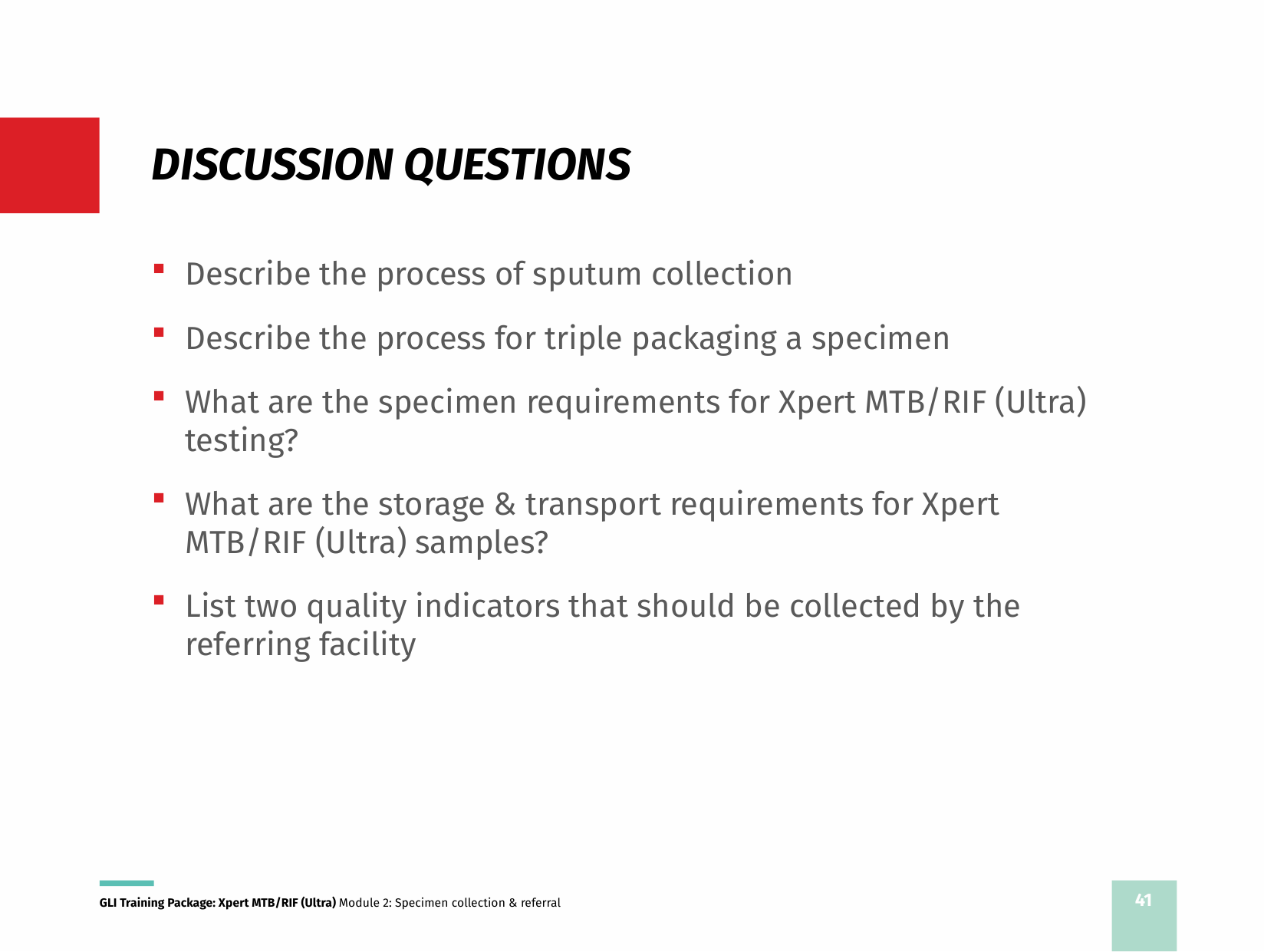

# DISCUSSION QUESTIONS
Describe the process of sputum collection
Describe the process for triple packaging a specimen
What are the specimen requirements for Xpert MTB/RIF (Ultra) testing?
What are the storage & transport requirements for Xpert MTB/RIF (Ultra) samples?
List two quality indicators that should be collected by the referring facility